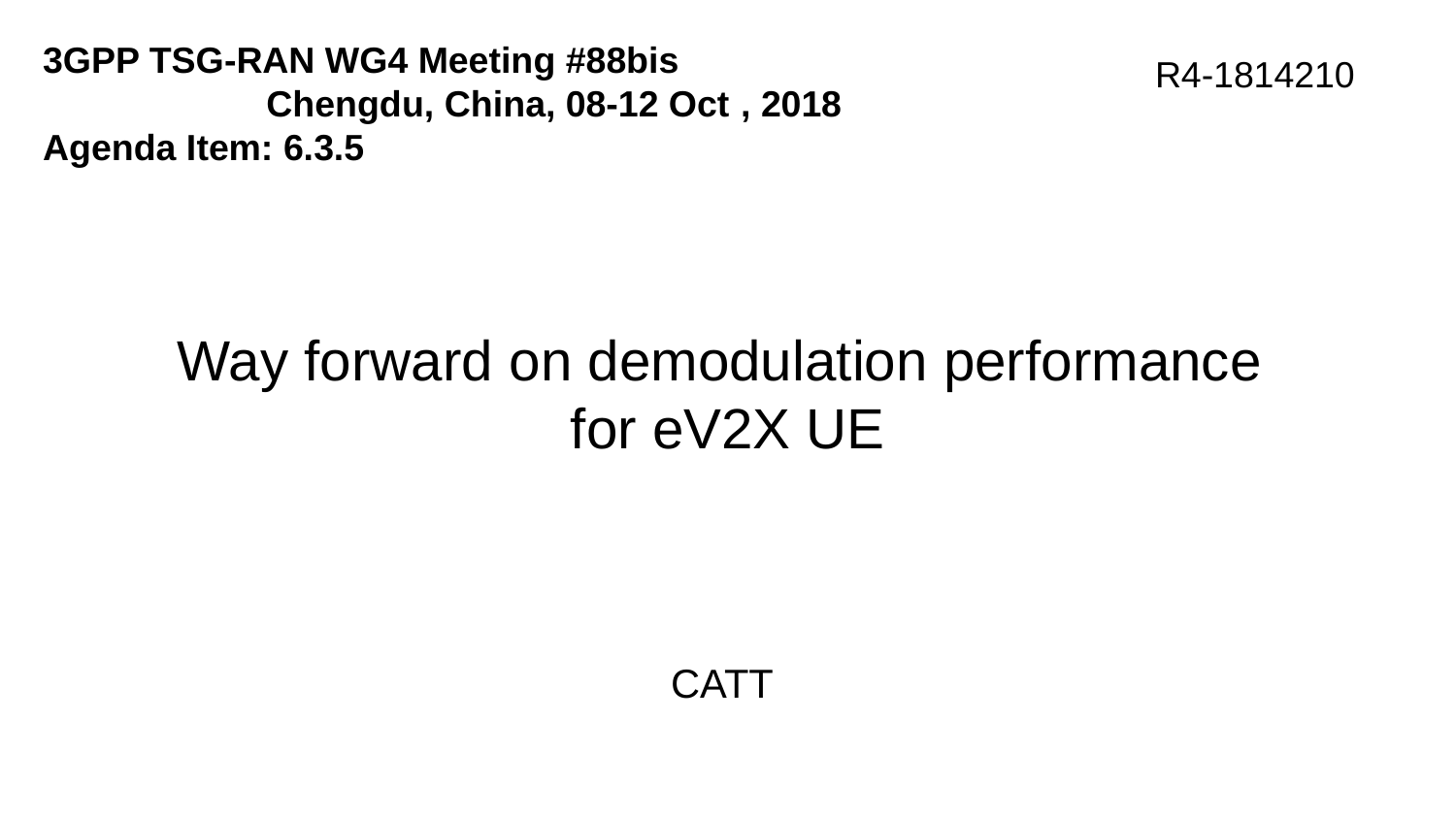

3GPP TSG-RAN WG4 Meeting #88bis	                                           Chengdu, China, 08-12 Oct , 2018
Agenda Item: 6.3.5
R4-1814210
# Way forward on demodulation performance for eV2X UE
CATT